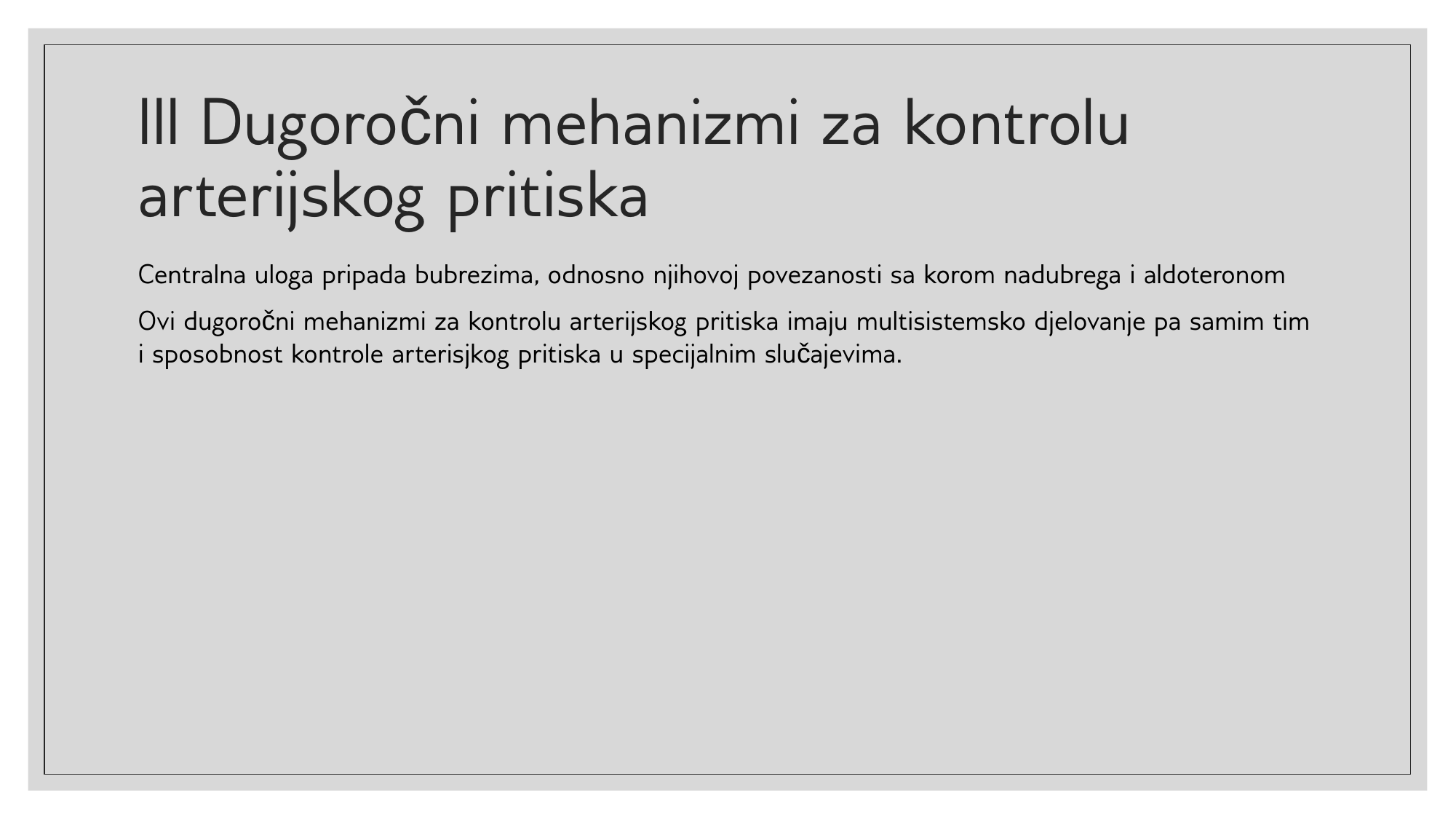

# III Dugoročni mehanizmi za kontrolu arterijskog pritiska
Centralna uloga pripada bubrezima, odnosno njihovoj povezanosti sa korom nadubrega i aldoteronom
Ovi dugoročni mehanizmi za kontrolu arterijskog pritiska imaju multisistemsko djelovanje pa samim tim i sposobnost kontrole arterisjkog pritiska u specijalnim slučajevima.